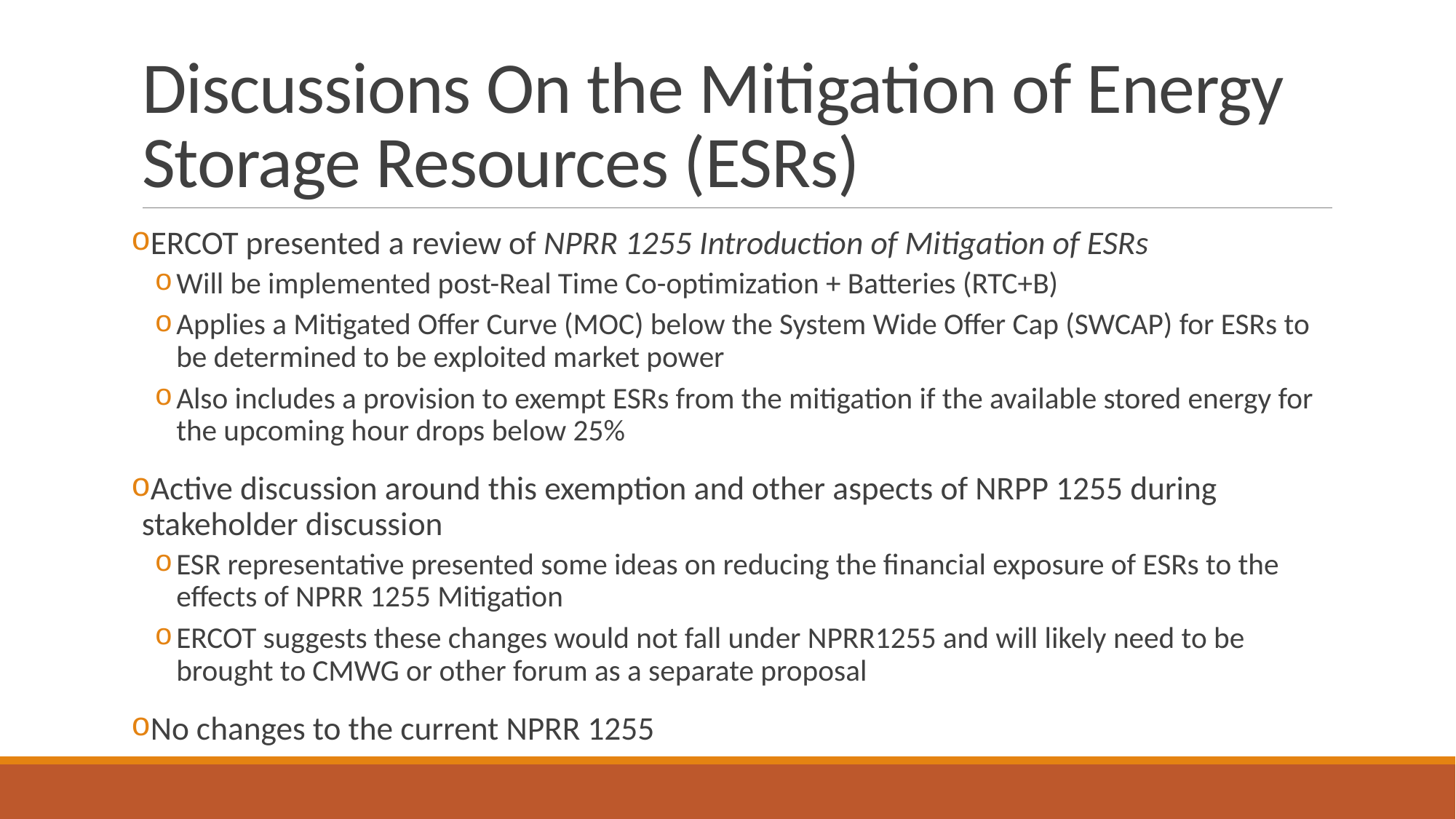

# Discussions On the Mitigation of Energy Storage Resources (ESRs)
ERCOT presented a review of NPRR 1255 Introduction of Mitigation of ESRs
Will be implemented post-Real Time Co-optimization + Batteries (RTC+B)
Applies a Mitigated Offer Curve (MOC) below the System Wide Offer Cap (SWCAP) for ESRs to be determined to be exploited market power
Also includes a provision to exempt ESRs from the mitigation if the available stored energy for the upcoming hour drops below 25%
Active discussion around this exemption and other aspects of NRPP 1255 during stakeholder discussion
ESR representative presented some ideas on reducing the financial exposure of ESRs to the effects of NPRR 1255 Mitigation
ERCOT suggests these changes would not fall under NPRR1255 and will likely need to be brought to CMWG or other forum as a separate proposal
No changes to the current NPRR 1255